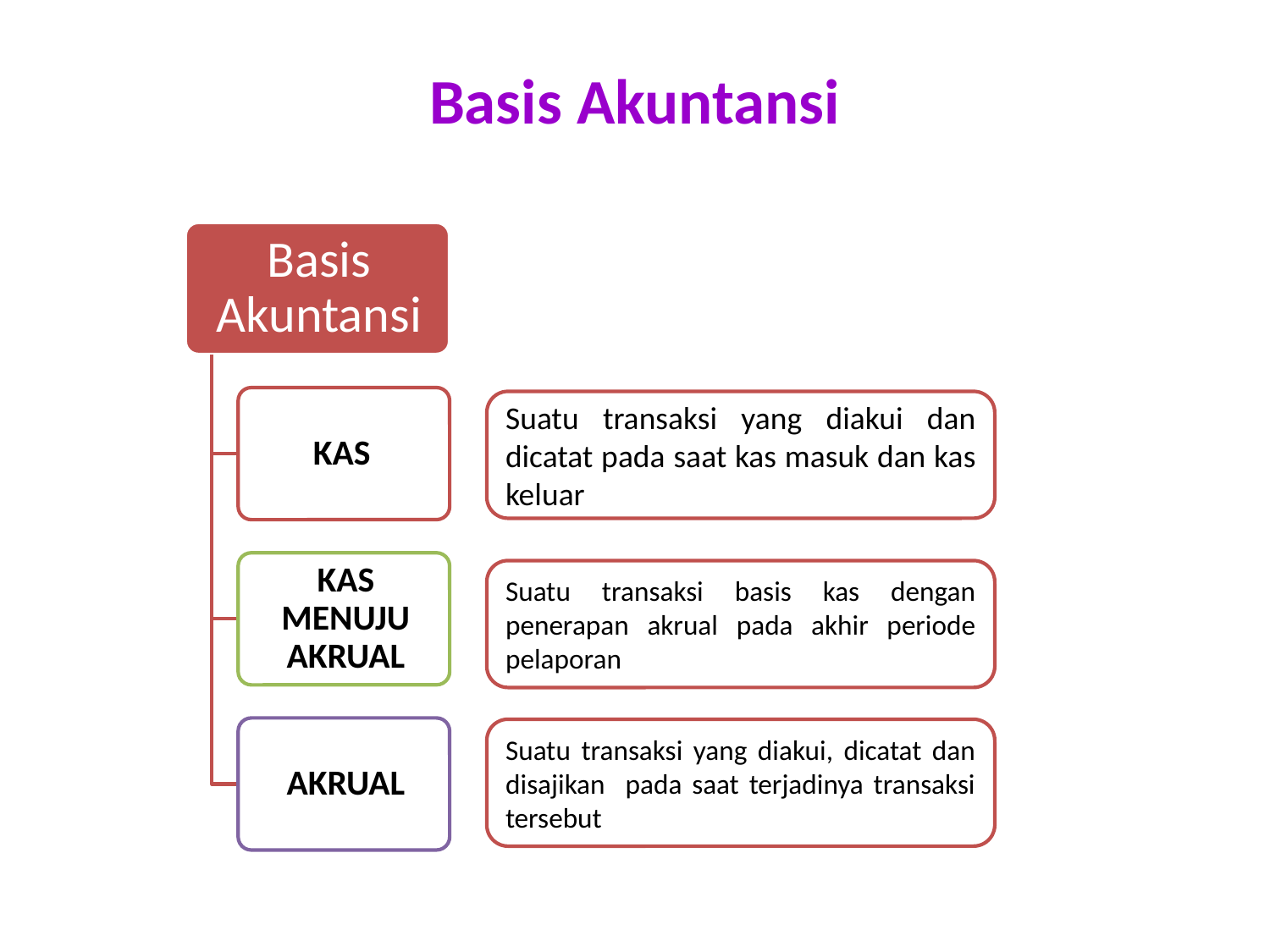

# Basis Akuntansi
Basis Akuntansi
KAS
KAS MENUJU AKRUAL
AKRUAL
Suatu transaksi yang diakui dan dicatat pada saat kas masuk dan kas keluar
Suatu transaksi basis kas dengan penerapan akrual pada akhir periode pelaporan
Suatu transaksi yang diakui, dicatat dan disajikan  pada saat terjadinya transaksi tersebut